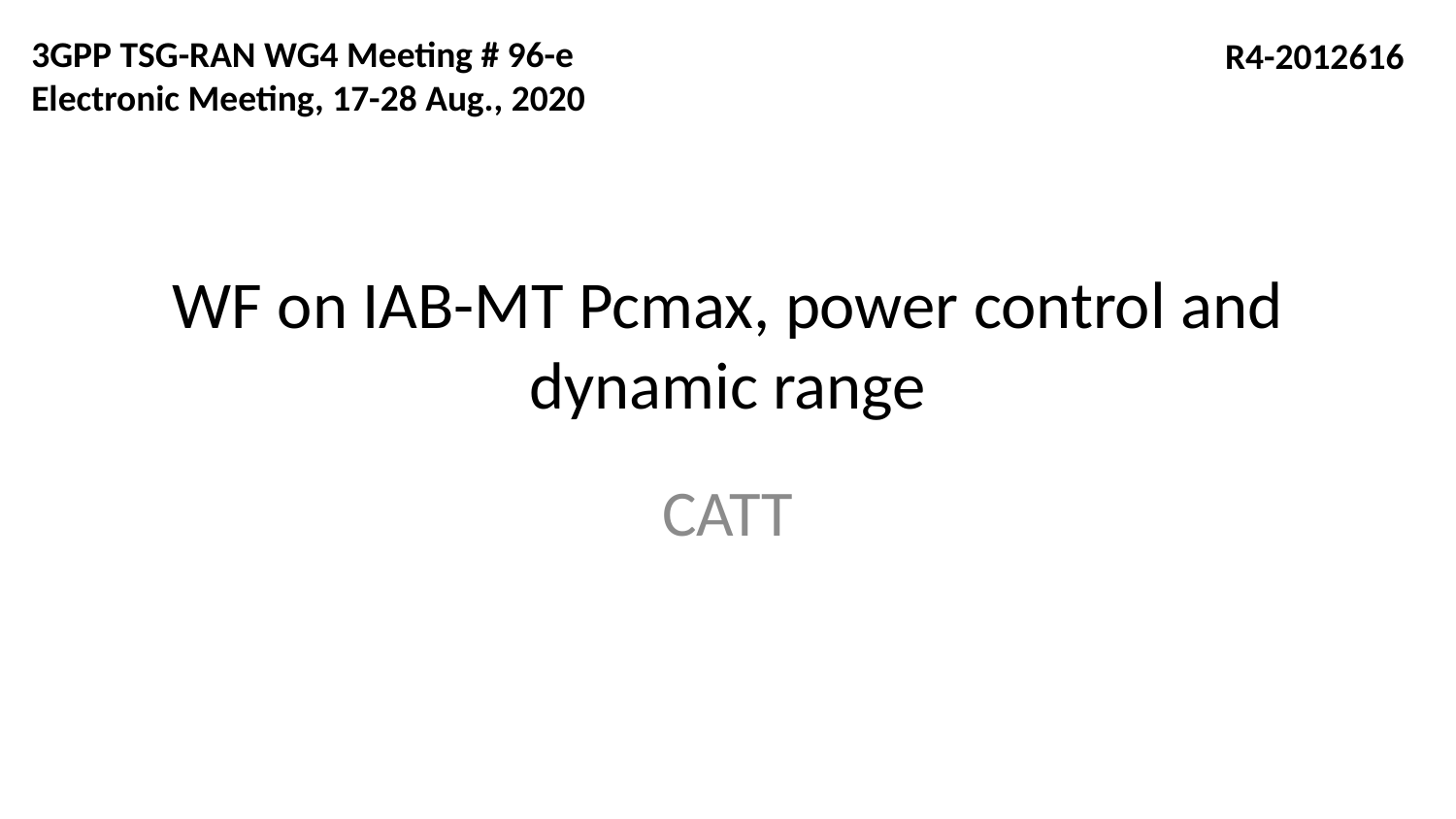

3GPP TSG-RAN WG4 Meeting # 96-e Electronic Meeting, 17-28 Aug., 2020
R4-2012616
# WF on IAB-MT Pcmax, power control and dynamic range
CATT